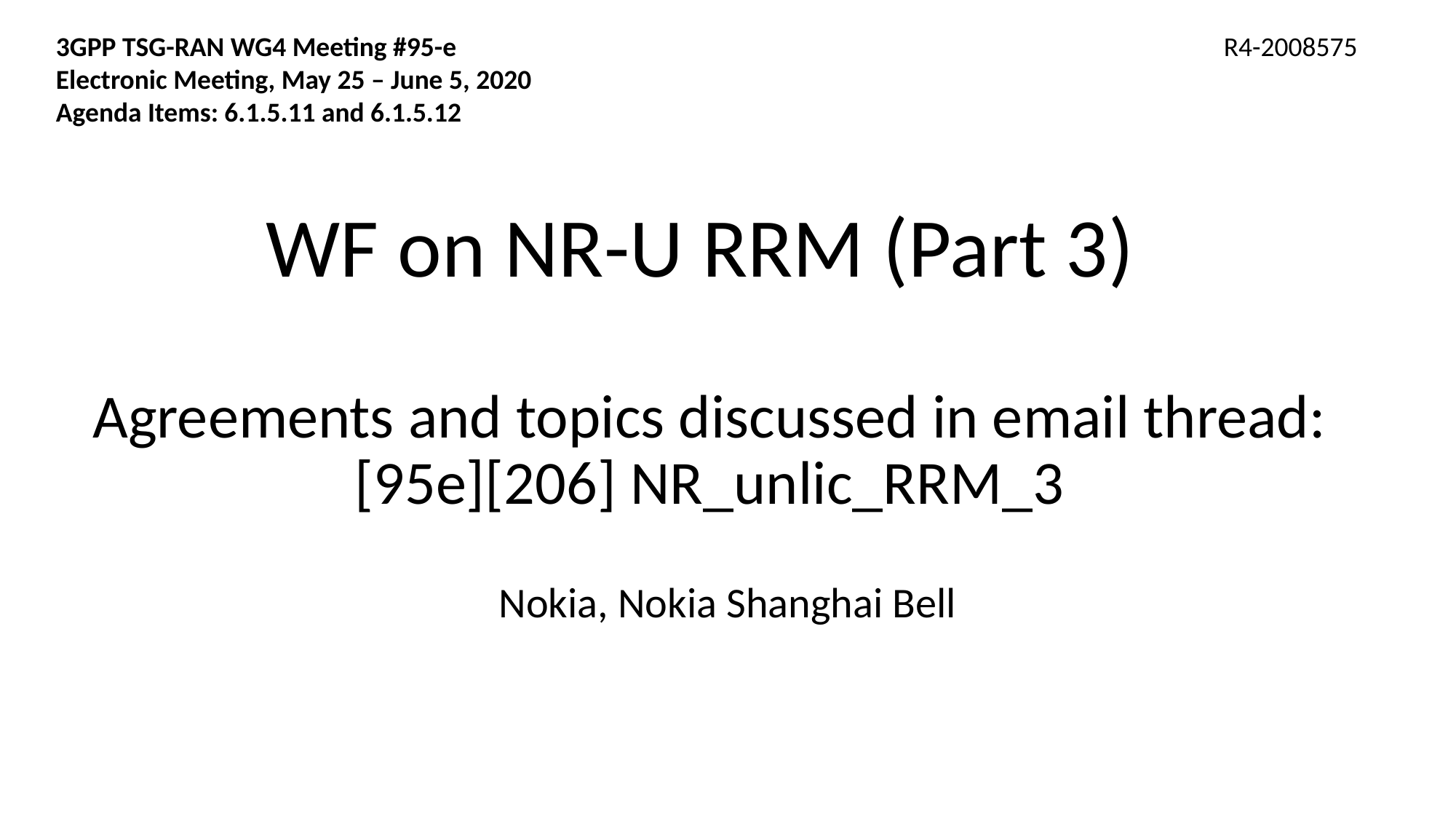

3GPP TSG-RAN WG4 Meeting #95-e                                                                                                                            R4-2008575
Electronic Meeting, May 25 – June 5, 2020
Agenda Items: 6.1.5.11 and 6.1.5.12
# WF on NR-U RRM (Part 3) Agreements and topics discussed in email thread: [95e][206] NR_unlic_RRM_3
Nokia, Nokia Shanghai Bell